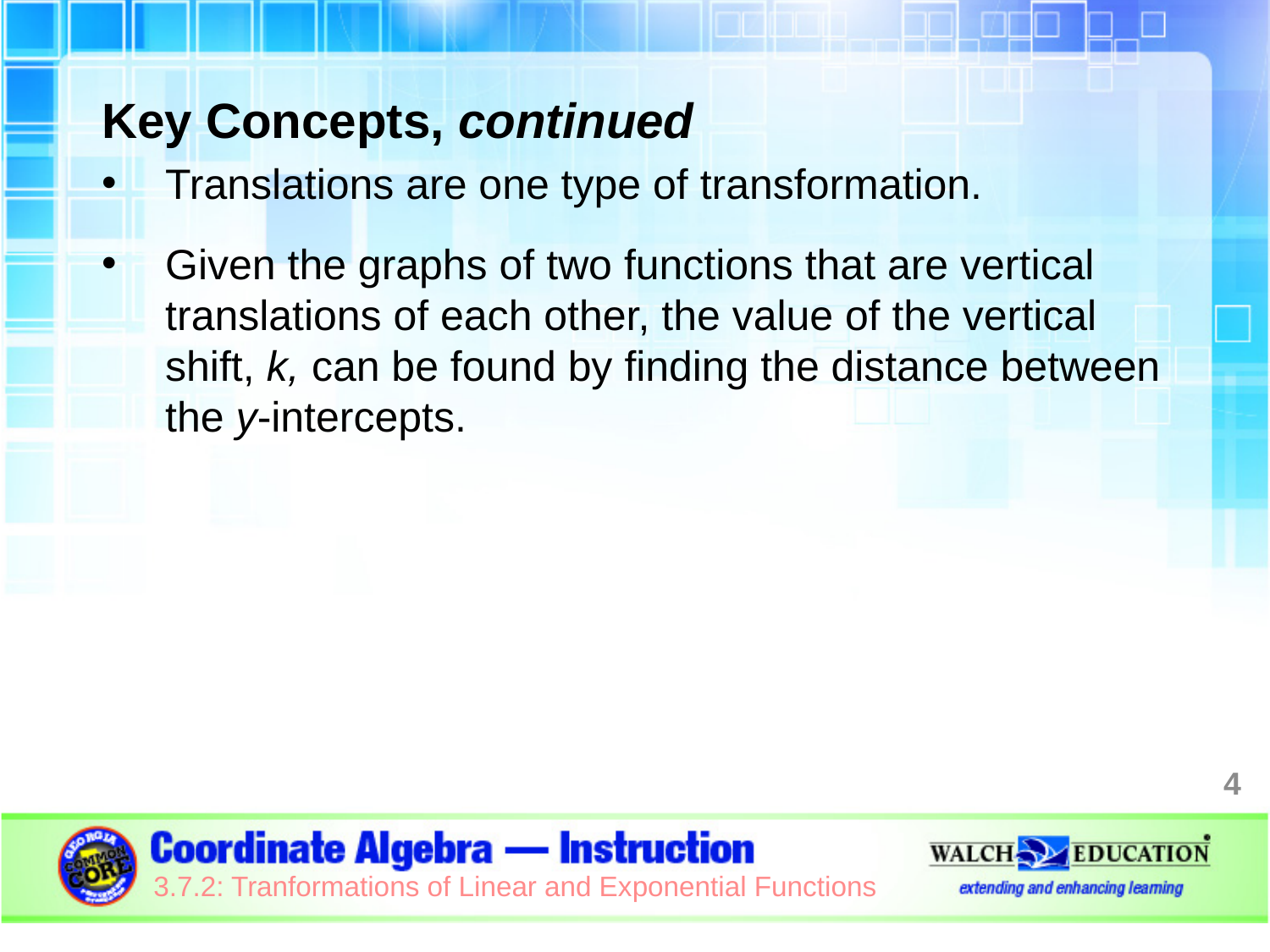

Key Concepts, continued
Translations are one type of transformation.
Given the graphs of two functions that are vertical translations of each other, the value of the vertical shift, k, can be found by finding the distance between the y-intercepts.

4
3.7.2: Tranformations of Linear and Exponential Functions